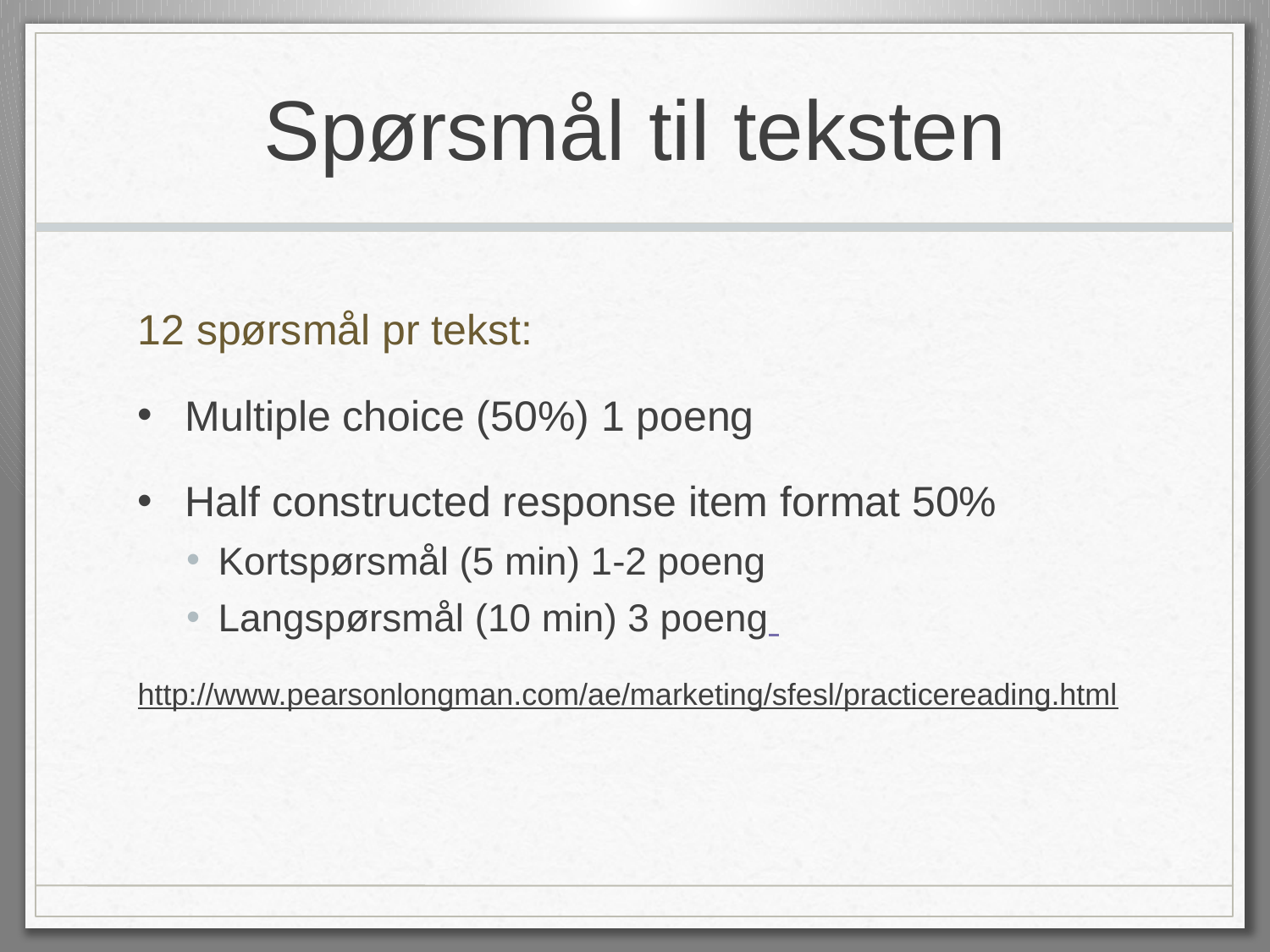

# Spørsmål til teksten
12 spørsmål pr tekst:
Multiple choice (50%) 1 poeng
Half constructed response item format 50%
Kortspørsmål (5 min) 1-2 poeng
Langspørsmål (10 min) 3 poeng
http://www.pearsonlongman.com/ae/marketing/sfesl/practicereading.html